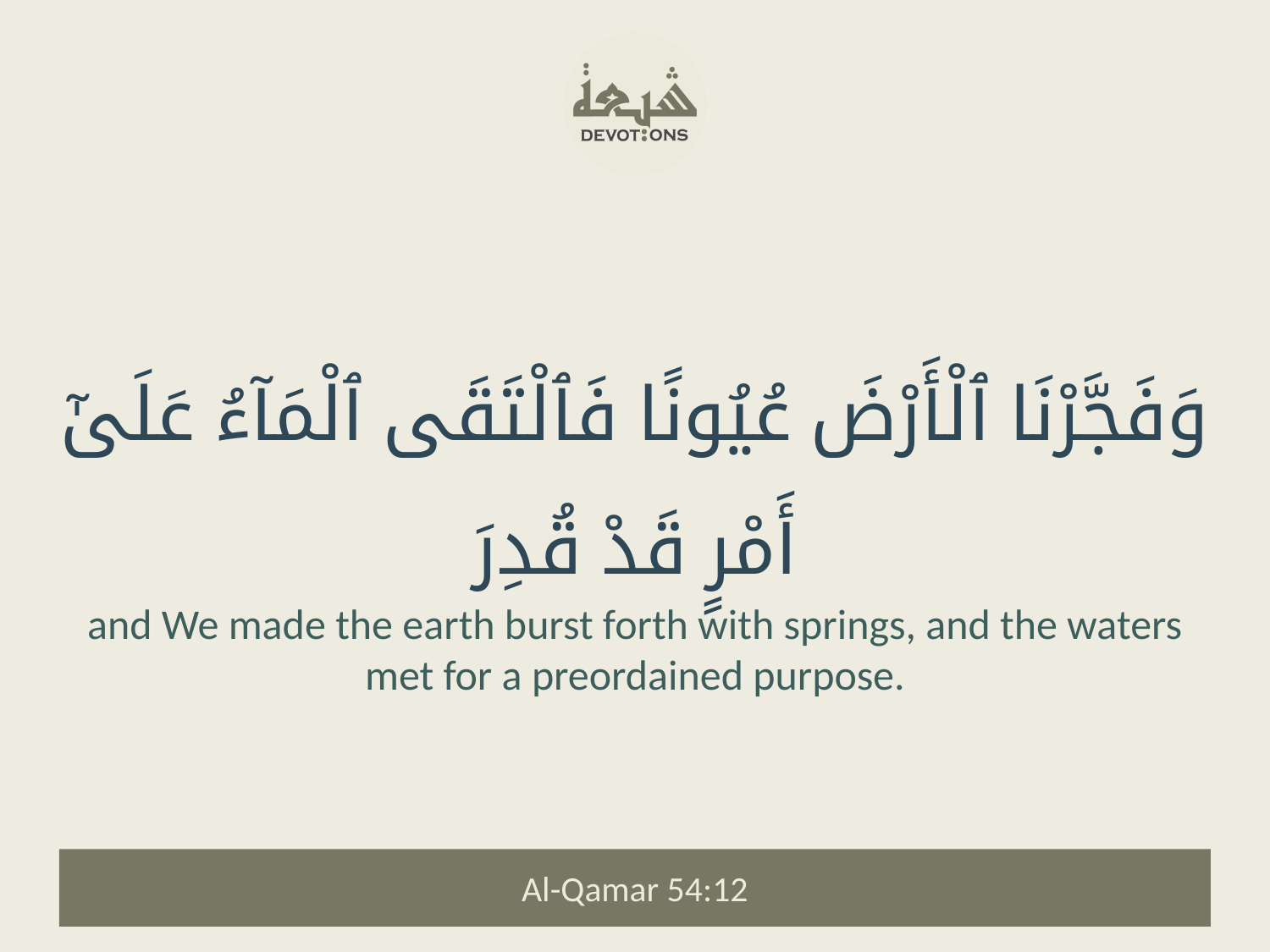

وَفَجَّرْنَا ٱلْأَرْضَ عُيُونًا فَٱلْتَقَى ٱلْمَآءُ عَلَىٰٓ أَمْرٍ قَدْ قُدِرَ
and We made the earth burst forth with springs, and the waters met for a preordained purpose.
Al-Qamar 54:12